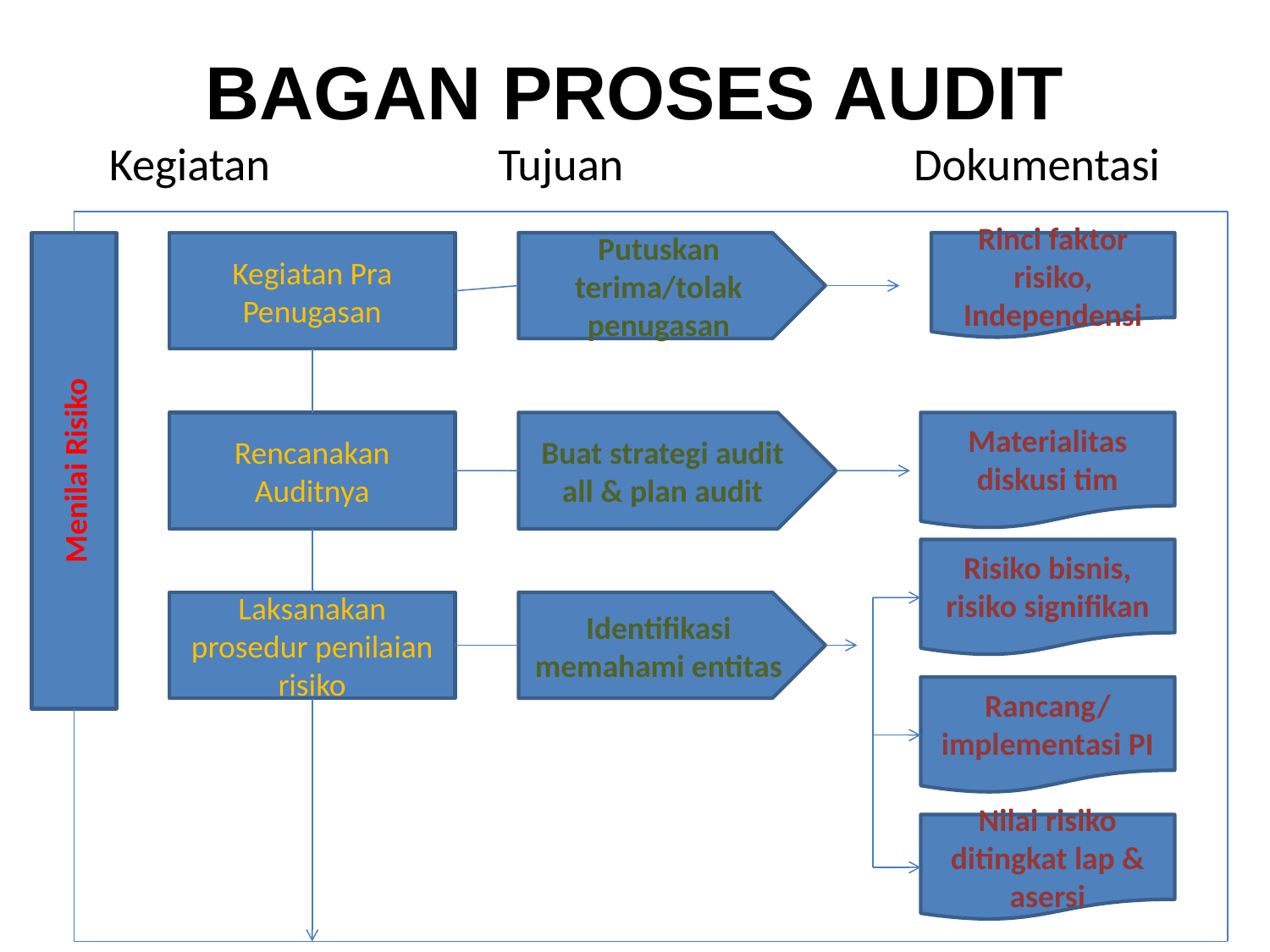

# BAGAN PROSES AUDIT Kegiatan                      Tujuan                            Dokumentasi
Menilai Risiko
Kegiatan Pra Penugasan
Putuskan terima/tolak penugasan
Rinci faktor risiko, Independensi
Rencanakan Auditnya
Buat strategi audit all & plan audit
Materialitas diskusi tim
Risiko bisnis, risiko signifikan
Laksanakan prosedur penilaian risiko
Identifikasi memahami entitas
Rancang/implementasi PI
Nilai risiko ditingkat lap & asersi